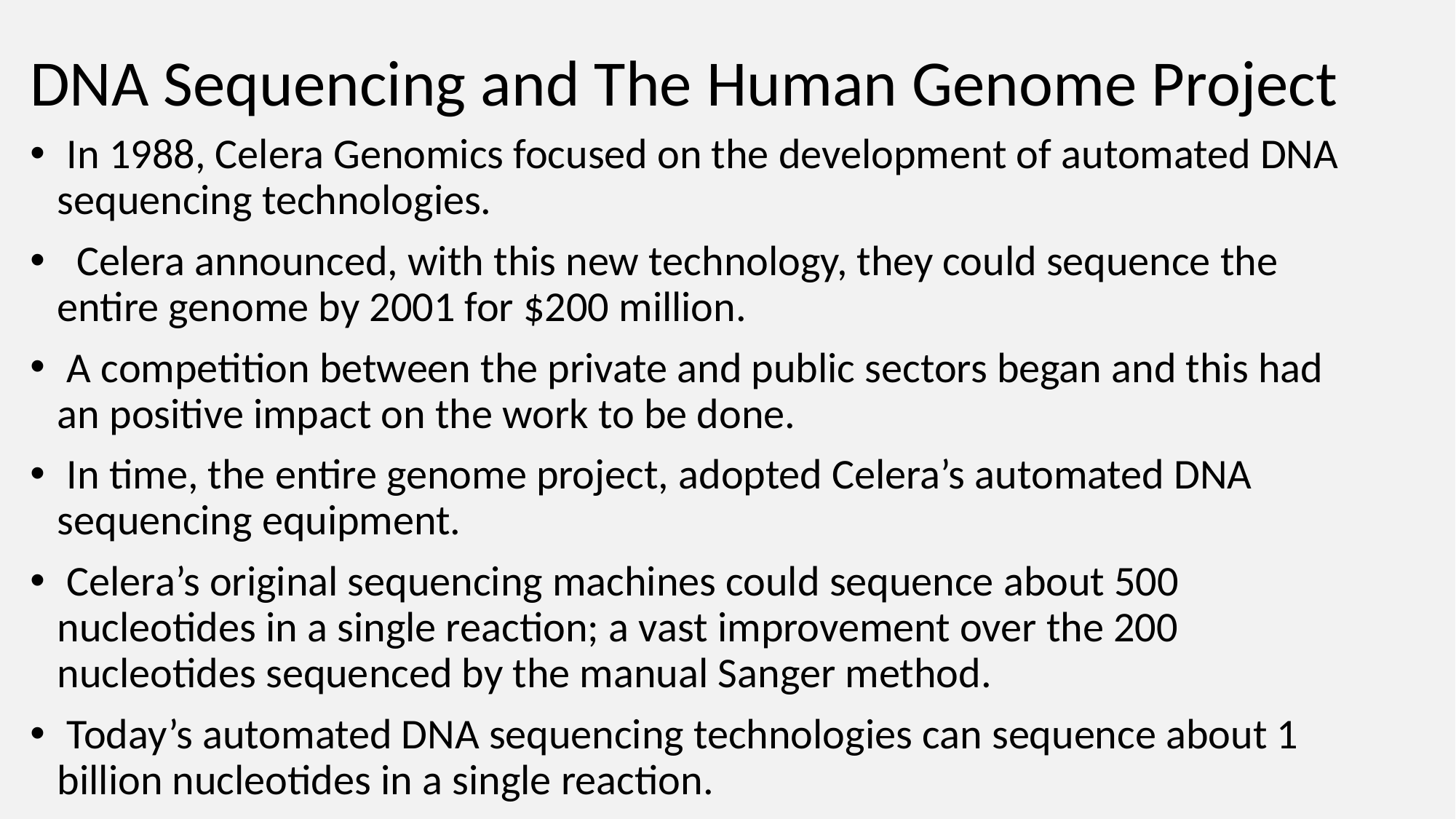

# DNA Sequencing and The Human Genome Project
 In 1988, Celera Genomics focused on the development of automated DNA sequencing technologies.
  Celera announced, with this new technology, they could sequence the entire genome by 2001 for $200 million.
 A competition between the private and public sectors began and this had an positive impact on the work to be done.
 In time, the entire genome project, adopted Celera’s automated DNA sequencing equipment.
 Celera’s original sequencing machines could sequence about 500 nucleotides in a single reaction; a vast improvement over the 200 nucleotides sequenced by the manual Sanger method.
 Today’s automated DNA sequencing technologies can sequence about 1 billion nucleotides in a single reaction.